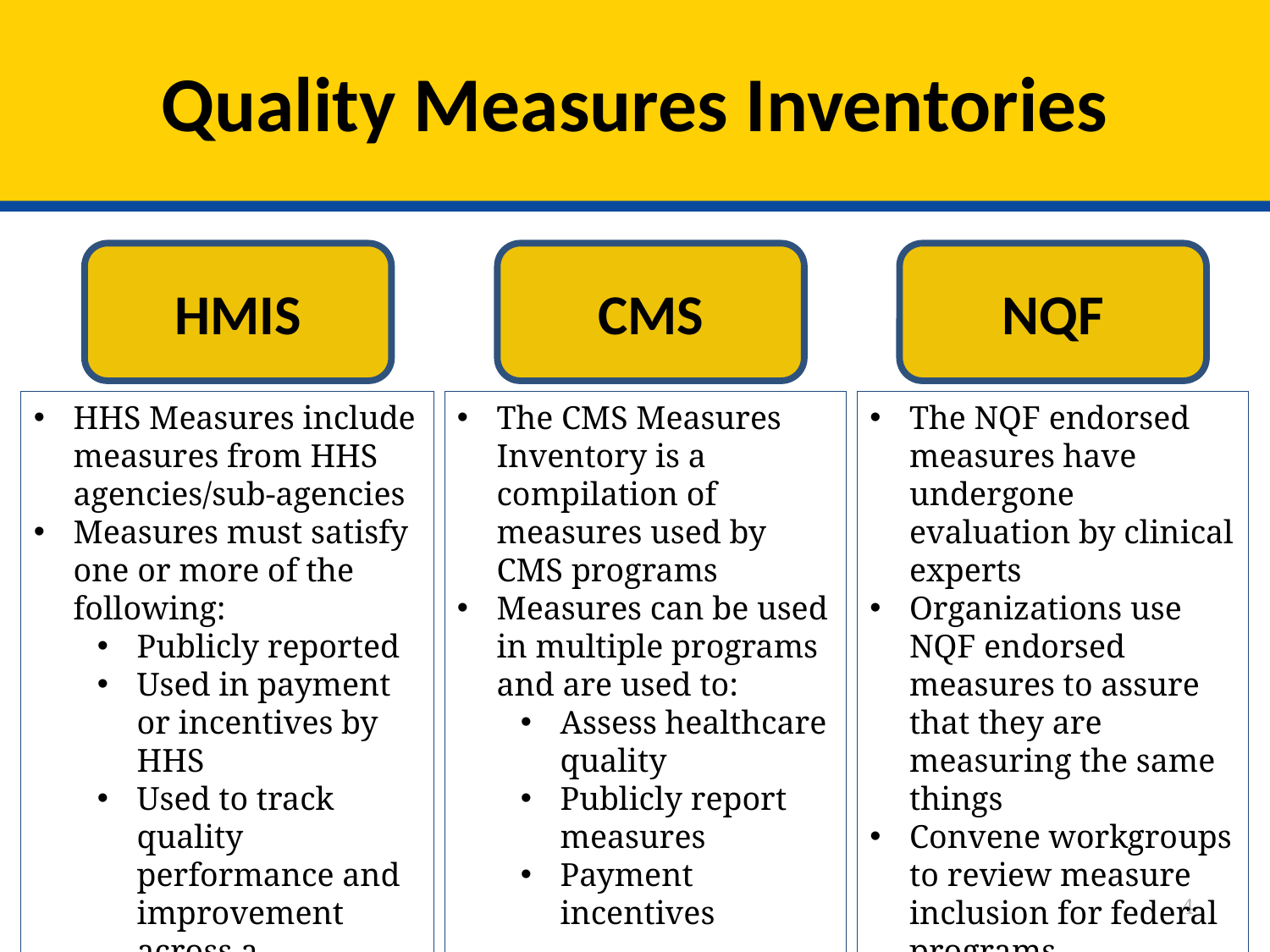

# Quality Measures Inventories
HMIS
CMS
NQF
HHS Measures include measures from HHS agencies/sub-agencies
Measures must satisfy one or more of the following:
Publicly reported
Used in payment or incentives by HHS
Used to track quality performance and improvement across a healthcare system

The CMS Measures Inventory is a compilation of measures used by CMS programs
Measures can be used in multiple programs and are used to:
Assess healthcare quality
Publicly report measures
Payment incentives

The NQF endorsed measures have undergone evaluation by clinical experts
Organizations use NQF endorsed measures to assure that they are measuring the same things
Convene workgroups to review measure inclusion for federal programs

4